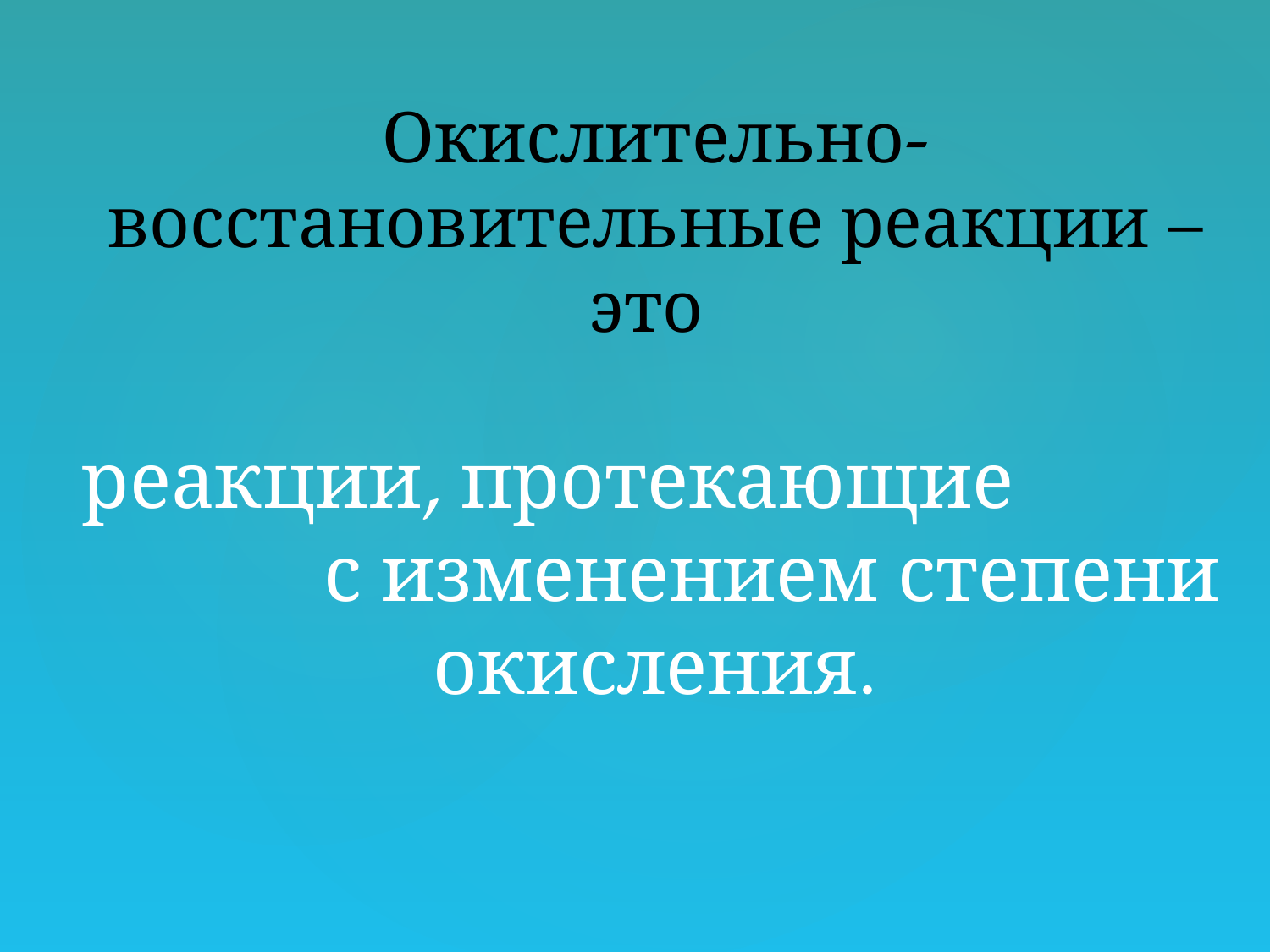

Окислительно-восстановительные реакции – это

реакции, протекающие                        с изменением степени окисления.